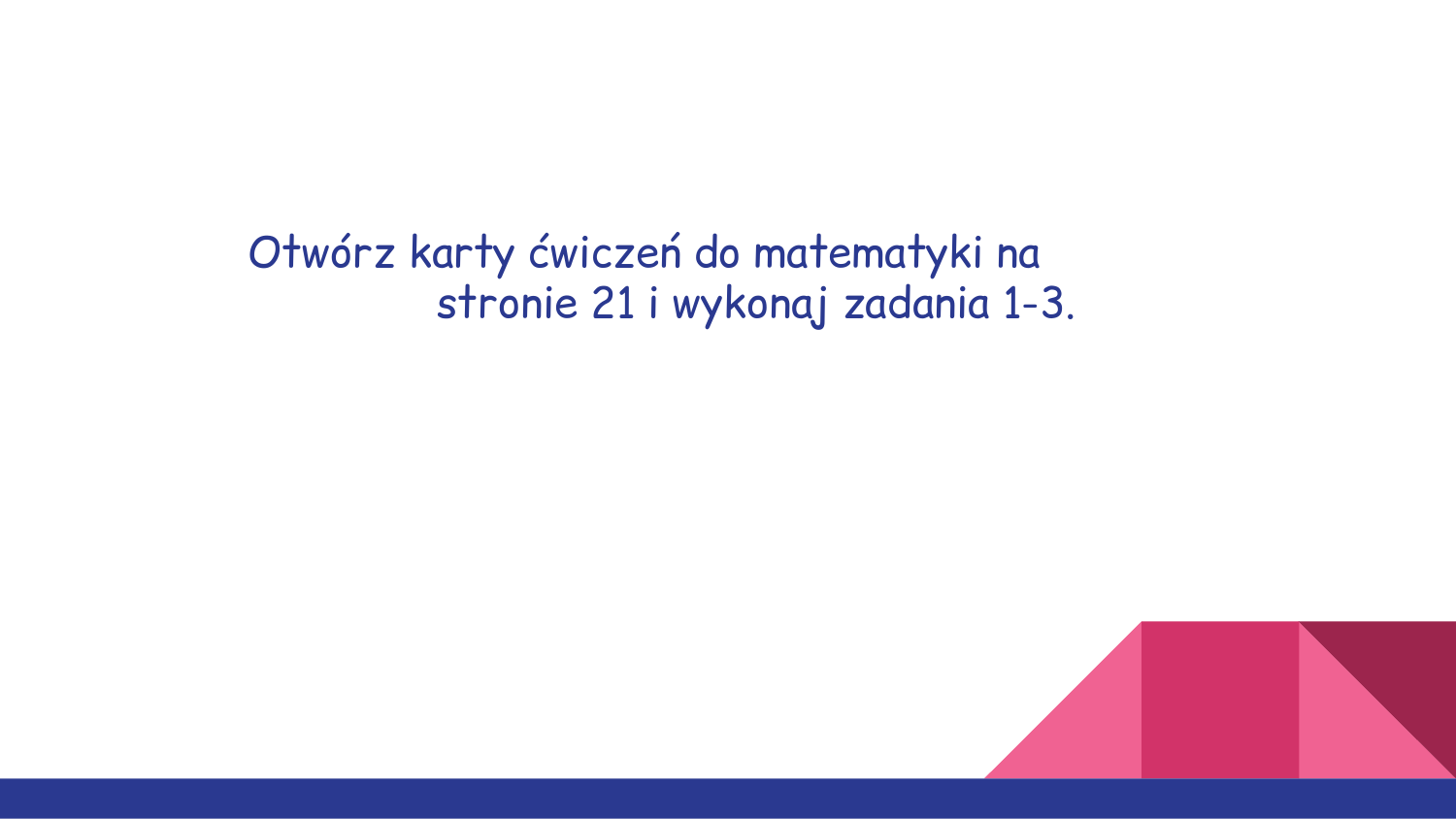

Otwórz karty ćwiczeń do matematyki na
               stronie 21 i wykonaj zadania 1-3.